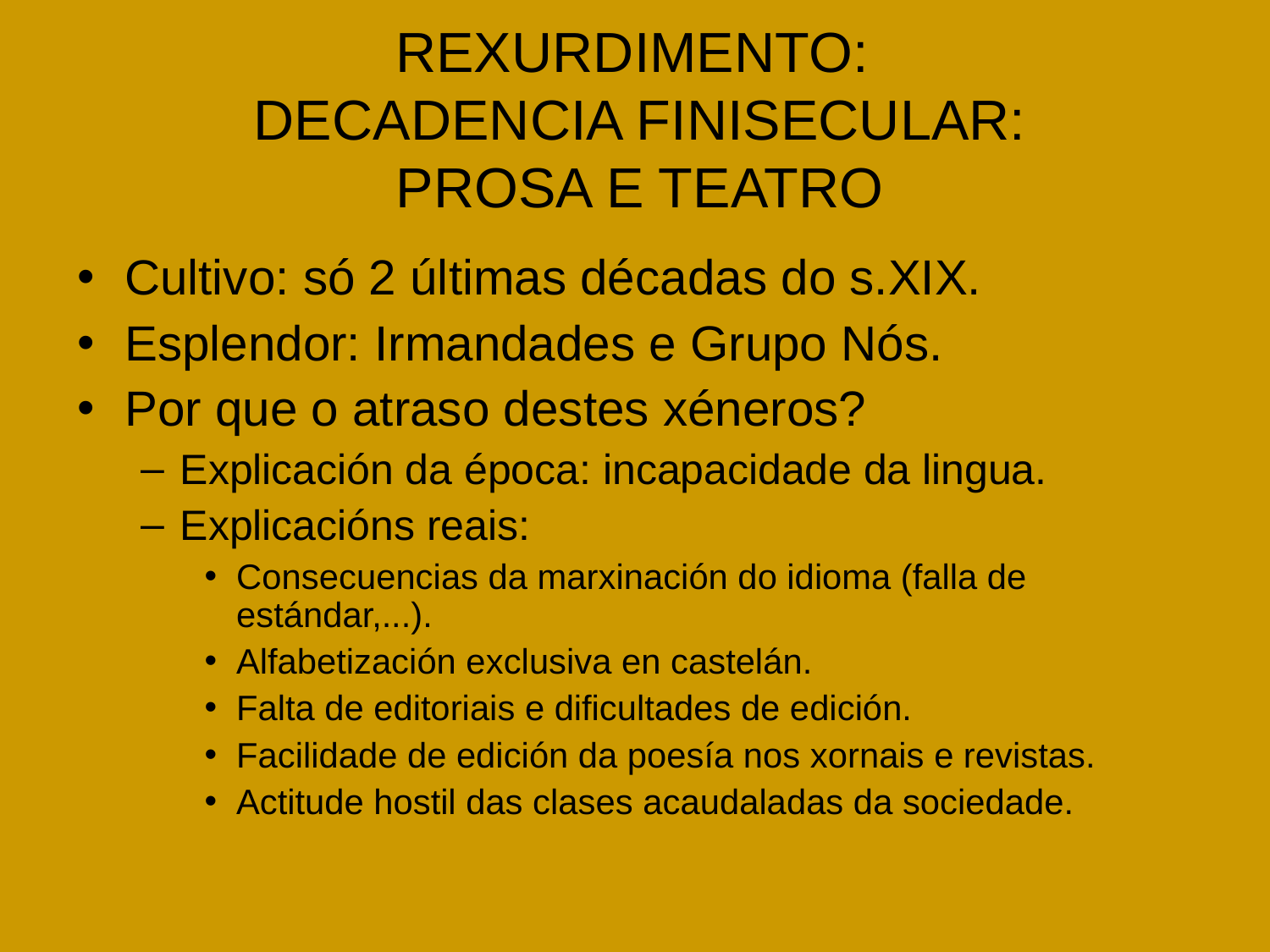

# REXURDIMENTO: DECADENCIA FINISECULAR: PROSA E TEATRO
Cultivo: só 2 últimas décadas do s.XIX.
Esplendor: Irmandades e Grupo Nós.
Por que o atraso destes xéneros?
Explicación da época: incapacidade da lingua.
Explicacións reais:
Consecuencias da marxinación do idioma (falla de estándar,...).
Alfabetización exclusiva en castelán.
Falta de editoriais e dificultades de edición.
Facilidade de edición da poesía nos xornais e revistas.
Actitude hostil das clases acaudaladas da sociedade.